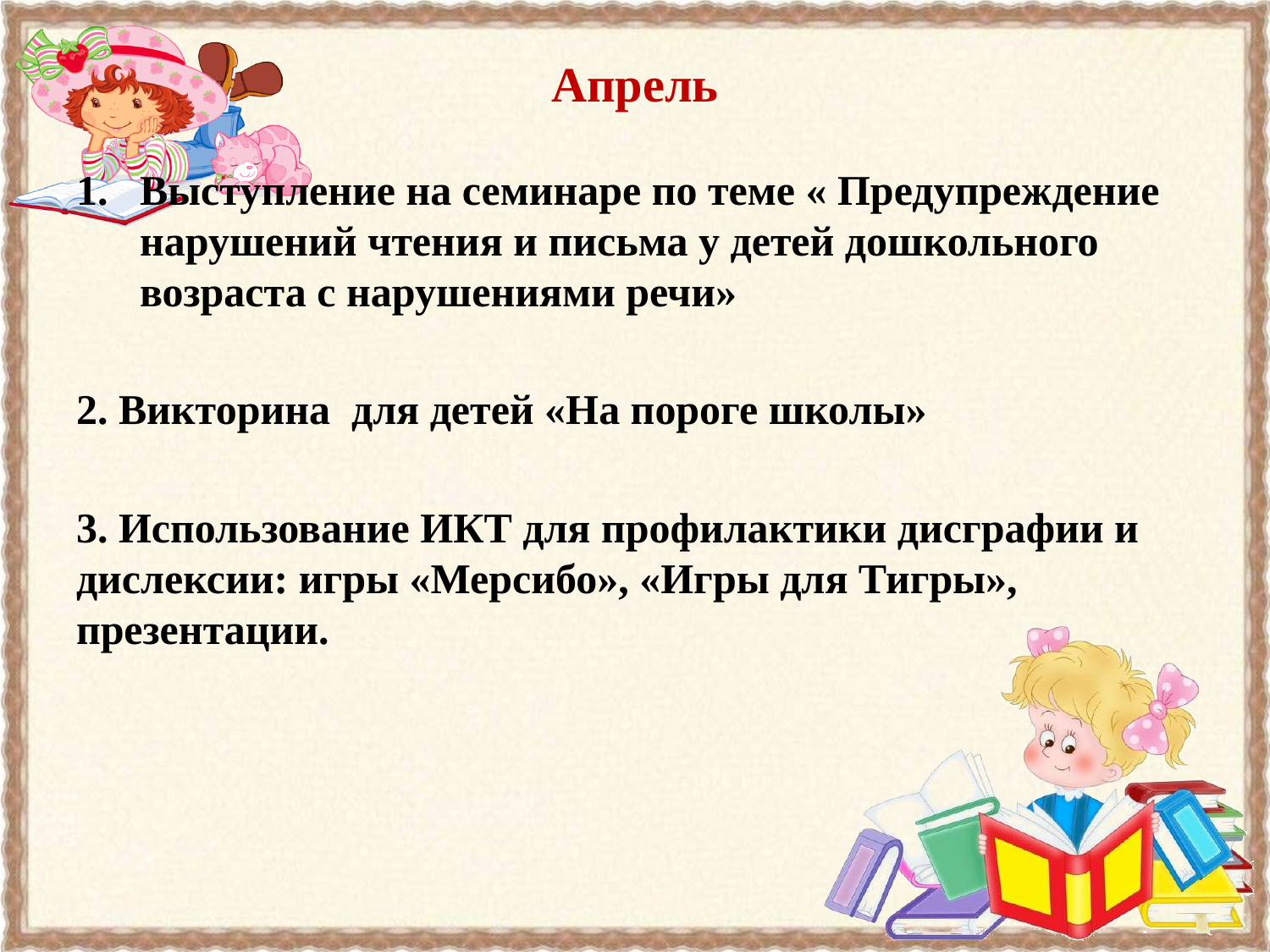

# Апрель
Выступление на семинаре по теме « Предупреждение нарушений чтения и письма у детей дошкольного возраста с нарушениями речи»

2. Викторина  для детей «На пороге школы»

3. Использование ИКТ для профилактики дисграфии и дислексии: игры «Мерсибо», «Игры для Тигры», презентации.